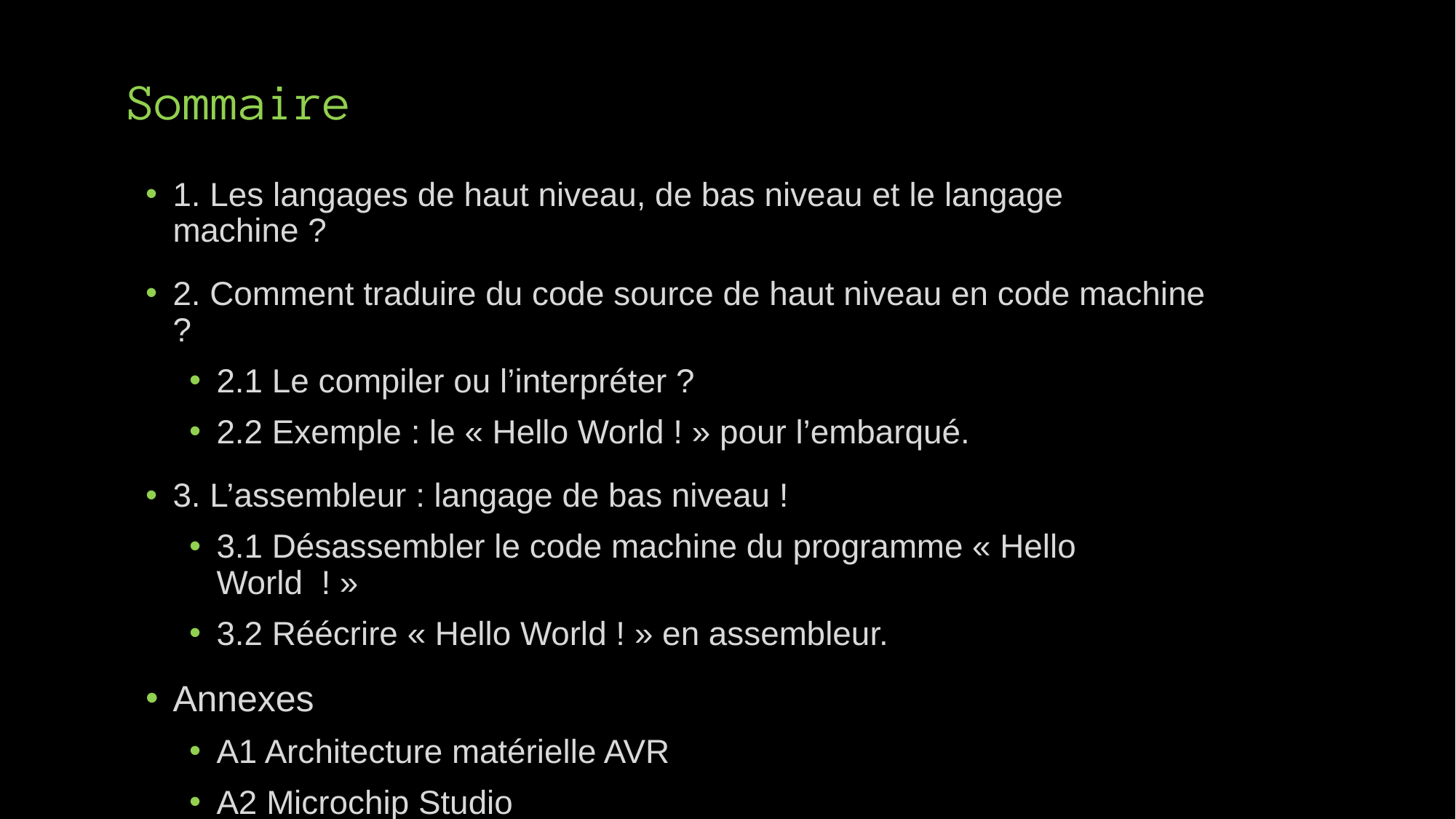

# Sommaire
1. Les langages de haut niveau, de bas niveau et le langage machine ?
2. Comment traduire du code source de haut niveau en code machine ?
2.1 Le compiler ou l’interpréter ?
2.2 Exemple : le « Hello World ! » pour l’embarqué.
3. L’assembleur : langage de bas niveau !
3.1 Désassembler le code machine du programme « Hello World  ! »
3.2 Réécrire « Hello World ! » en assembleur.
Annexes
A1 Architecture matérielle AVR
A2 Microchip Studio
A3 Jeu de Pong en assembleur sur Arduino